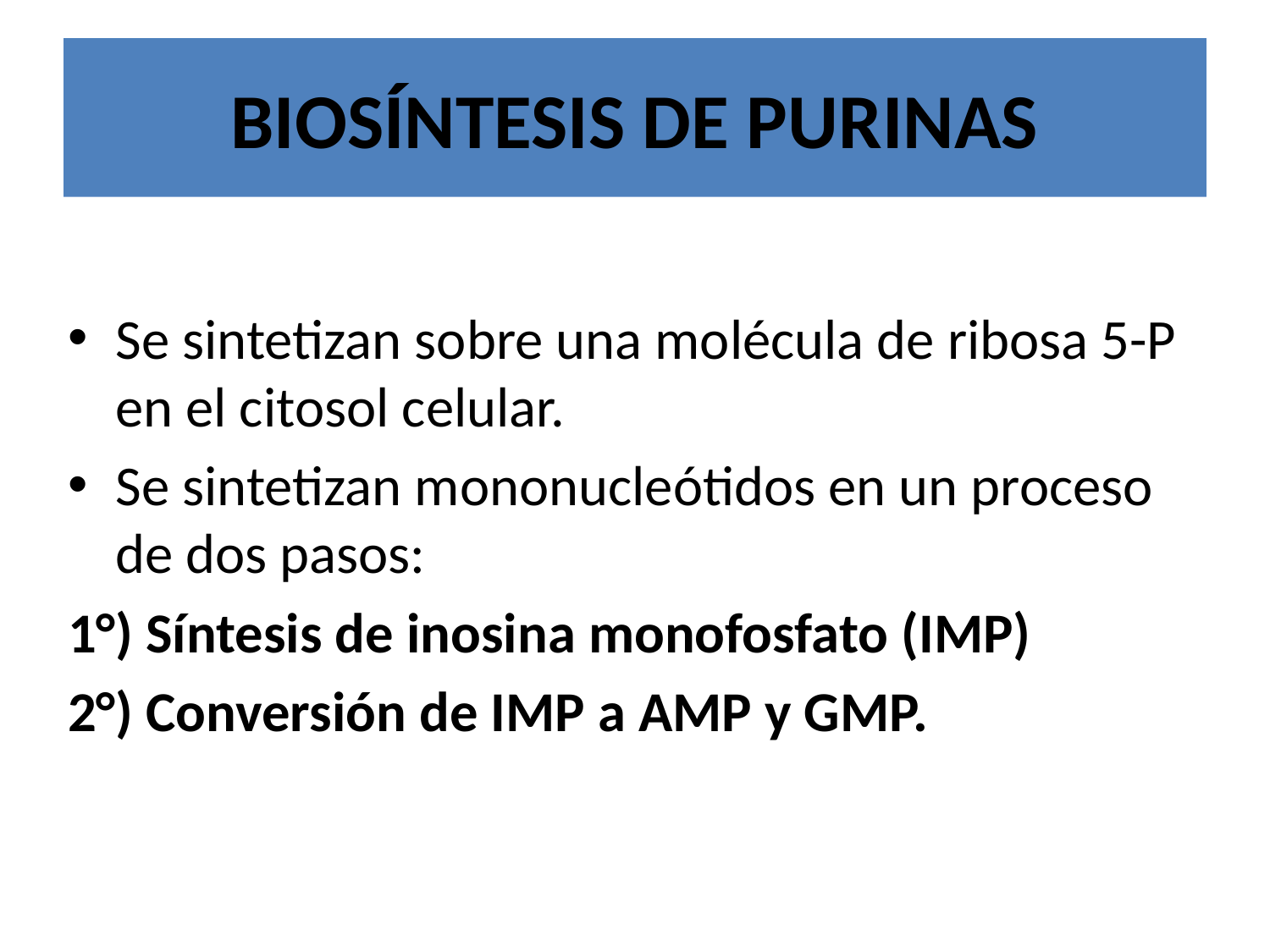

# BIOSÍNTESIS DE PURINAS
Se sintetizan sobre una molécula de ribosa 5-P en el citosol celular.
Se sintetizan mononucleótidos en un proceso de dos pasos:
1°) Síntesis de inosina monofosfato (IMP)
2°) Conversión de IMP a AMP y GMP.